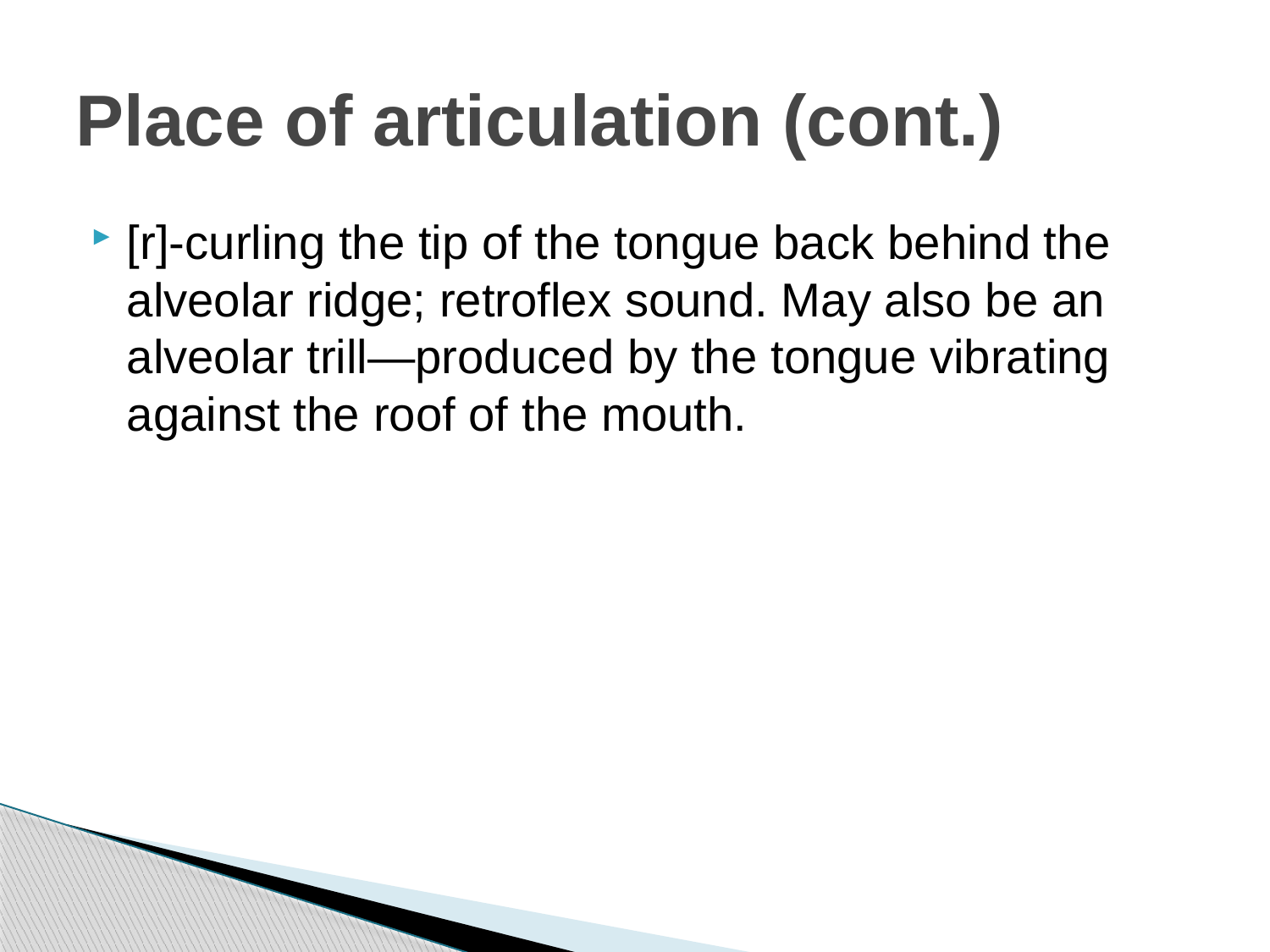

# Place of articulation (cont.)
[r]-curling the tip of the tongue back behind the alveolar ridge; retroflex sound. May also be an alveolar trill—produced by the tongue vibrating against the roof of the mouth.